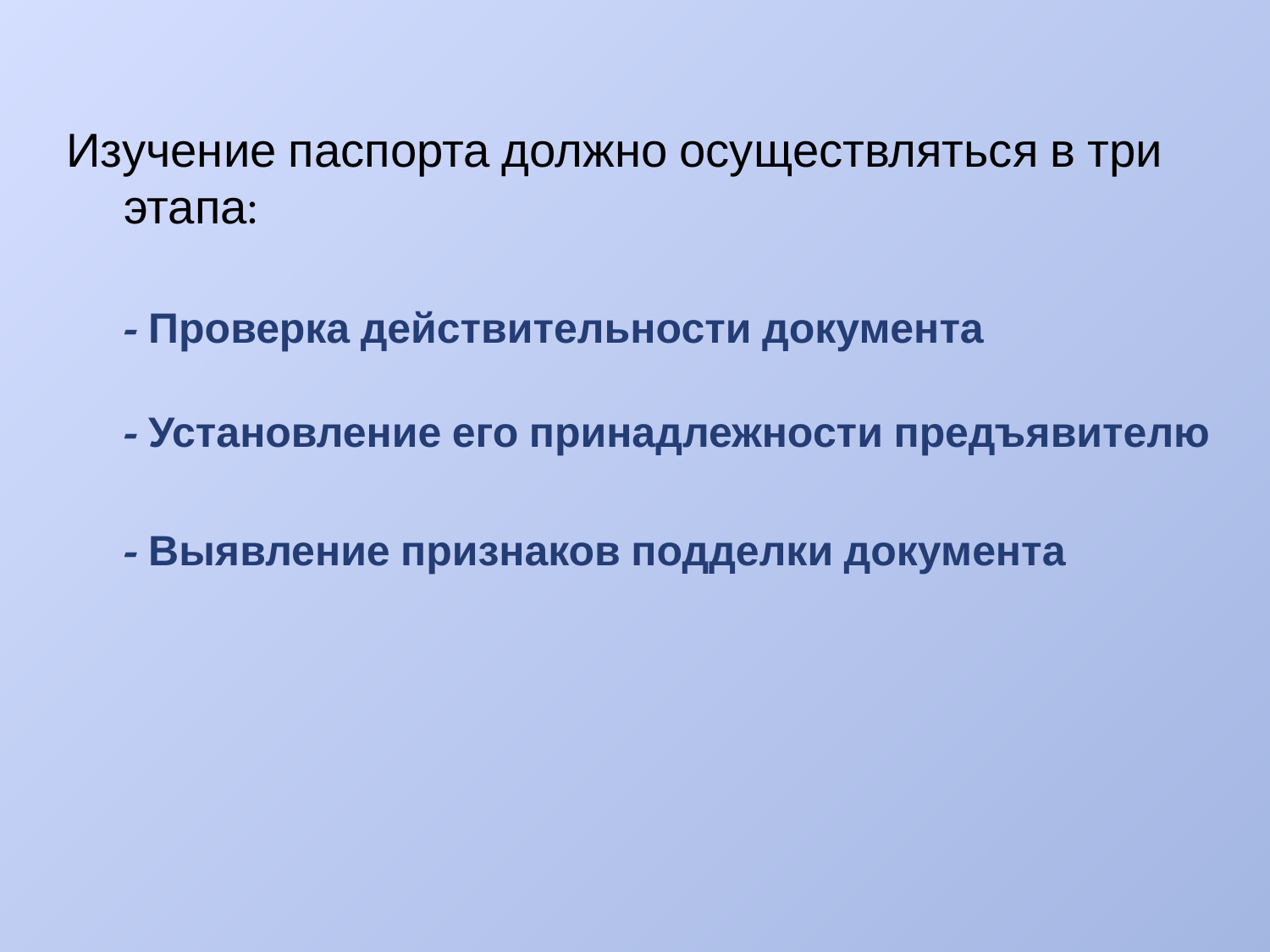

#

Изучение паспорта должно осуществляться в три этапа:

	- Проверка действительности документа

	- Установление его принадлежности предъявителю

	- Выявление признаков подделки документа